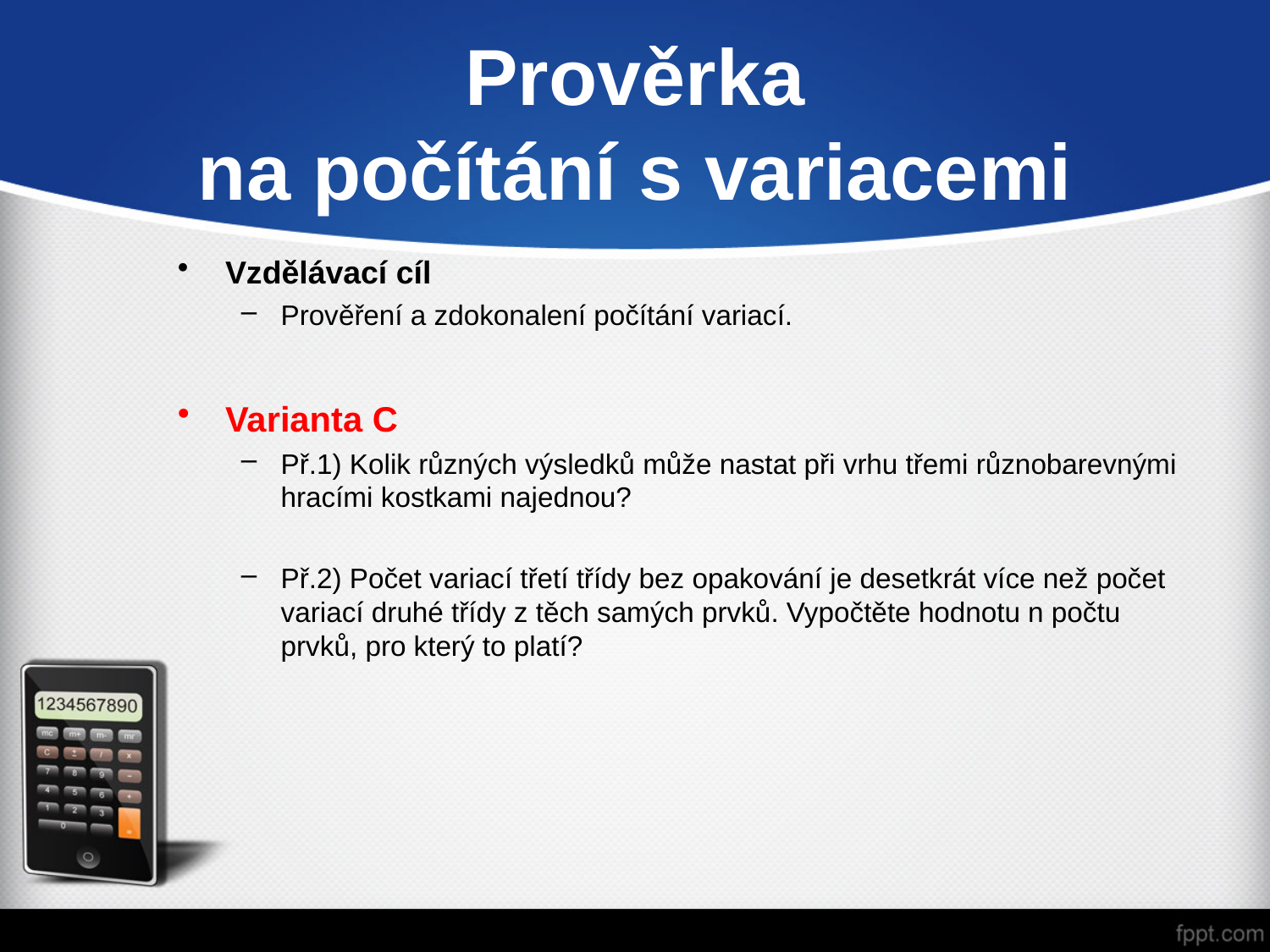

Prověrka
na počítání s variacemi
Vzdělávací cíl
Prověření a zdokonalení počítání variací.

Varianta C
Př.1) Kolik různých výsledků může nastat při vrhu třemi různobarevnými hracími kostkami najednou?

Př.2) Počet variací třetí třídy bez opakování je desetkrát více než počet variací druhé třídy z těch samých prvků. Vypočtěte hodnotu n počtu prvků, pro který to platí?